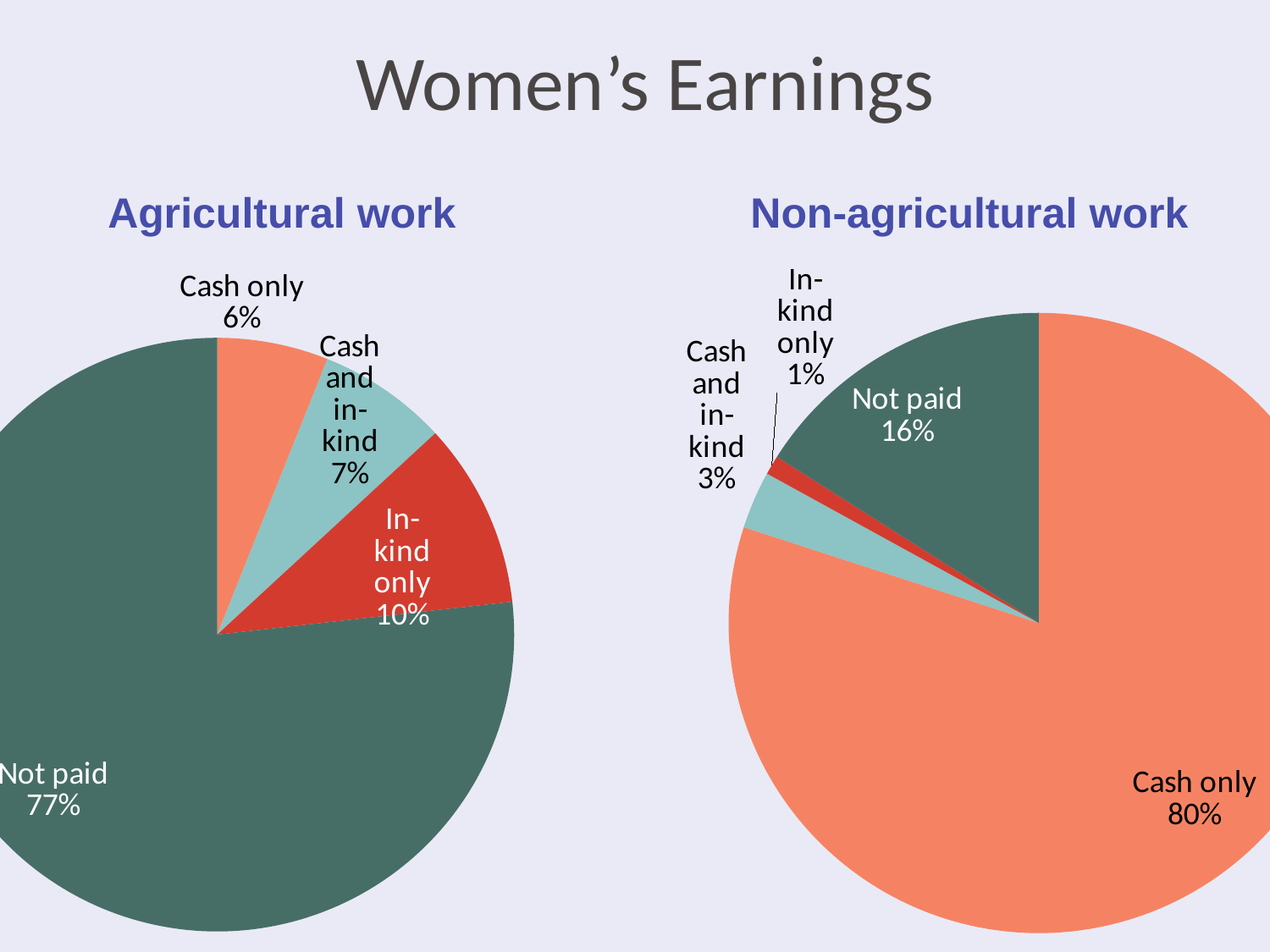

# Women’s Earnings
Agricultural work
Non-agricultural work

### Chart

| Category | Sales |
|---|---|
| Cash only | 6.0 |
| Cash and in-kind | 7.0 |
| In-kind only | 10.0 |
| Not paid | 76.0 |

### Chart

| Category | Sales |
|---|---|
| Cash only | 80.0 |
| Cash and in-kind | 3.0 |
| In-kind only | 1.0 |
| Not paid | 16.0 |